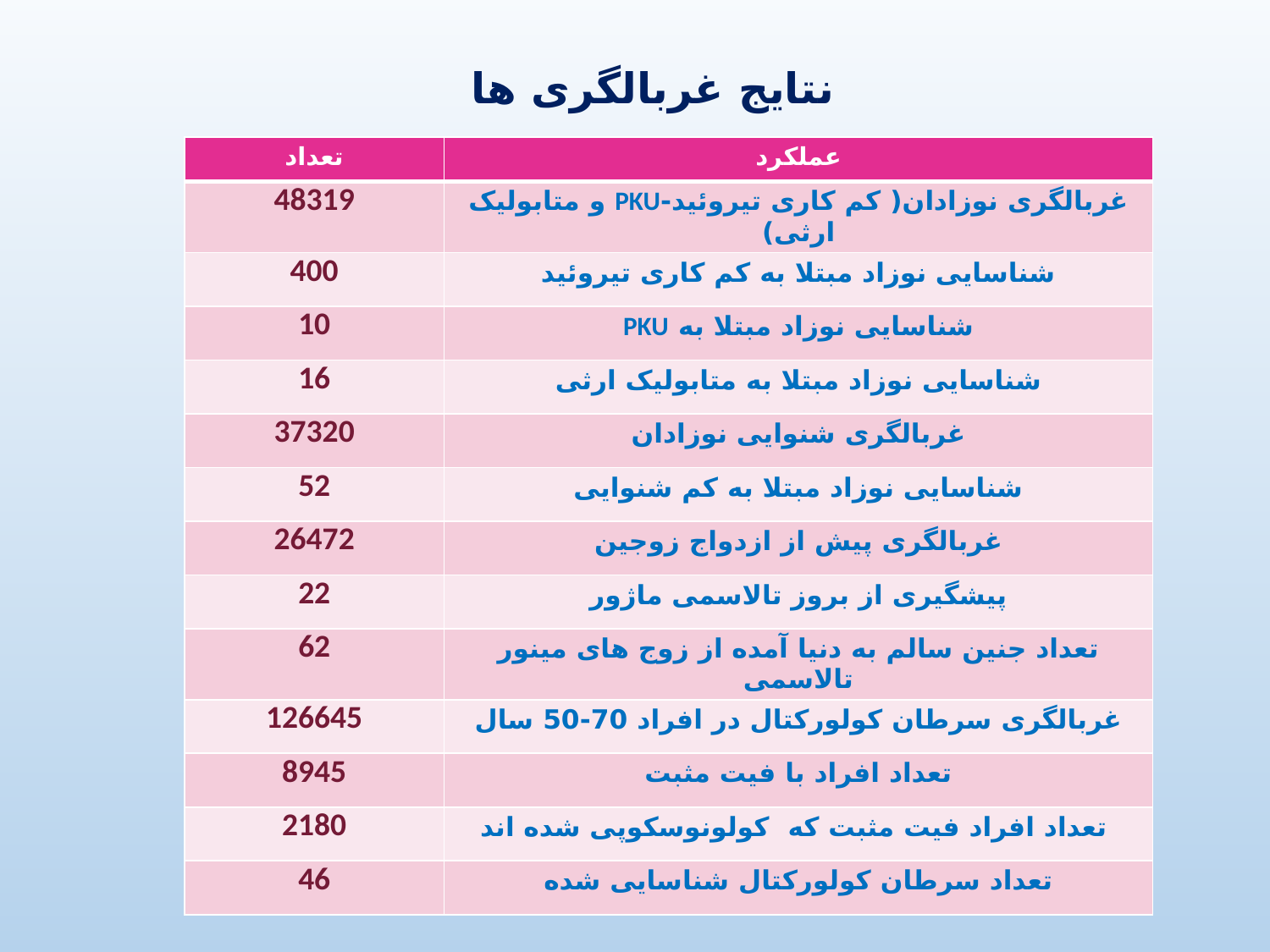

نتایج غربالگری ها
| تعداد | عملکرد |
| --- | --- |
| 48319 | غربالگری نوزادان( کم کاری تیروئید-PKU و متابولیک ارثی) |
| 400 | شناسایی نوزاد مبتلا به کم کاری تیروئید |
| 10 | شناسایی نوزاد مبتلا به PKU |
| 16 | شناسایی نوزاد مبتلا به متابولیک ارثی |
| 37320 | غربالگری شنوایی نوزادان |
| 52 | شناسایی نوزاد مبتلا به کم شنوایی |
| 26472 | غربالگری پیش از ازدواج زوجین |
| 22 | پیشگیری از بروز تالاسمی ماژور |
| 62 | تعداد جنین سالم به دنیا آمده از زوج های مینور تالاسمی |
| 126645 | غربالگری سرطان کولورکتال در افراد 70-50 سال |
| 8945 | تعداد افراد با فیت مثبت |
| 2180 | تعداد افراد فیت مثبت که کولونوسکوپی شده اند |
| 46 | تعداد سرطان کولورکتال شناسایی شده |